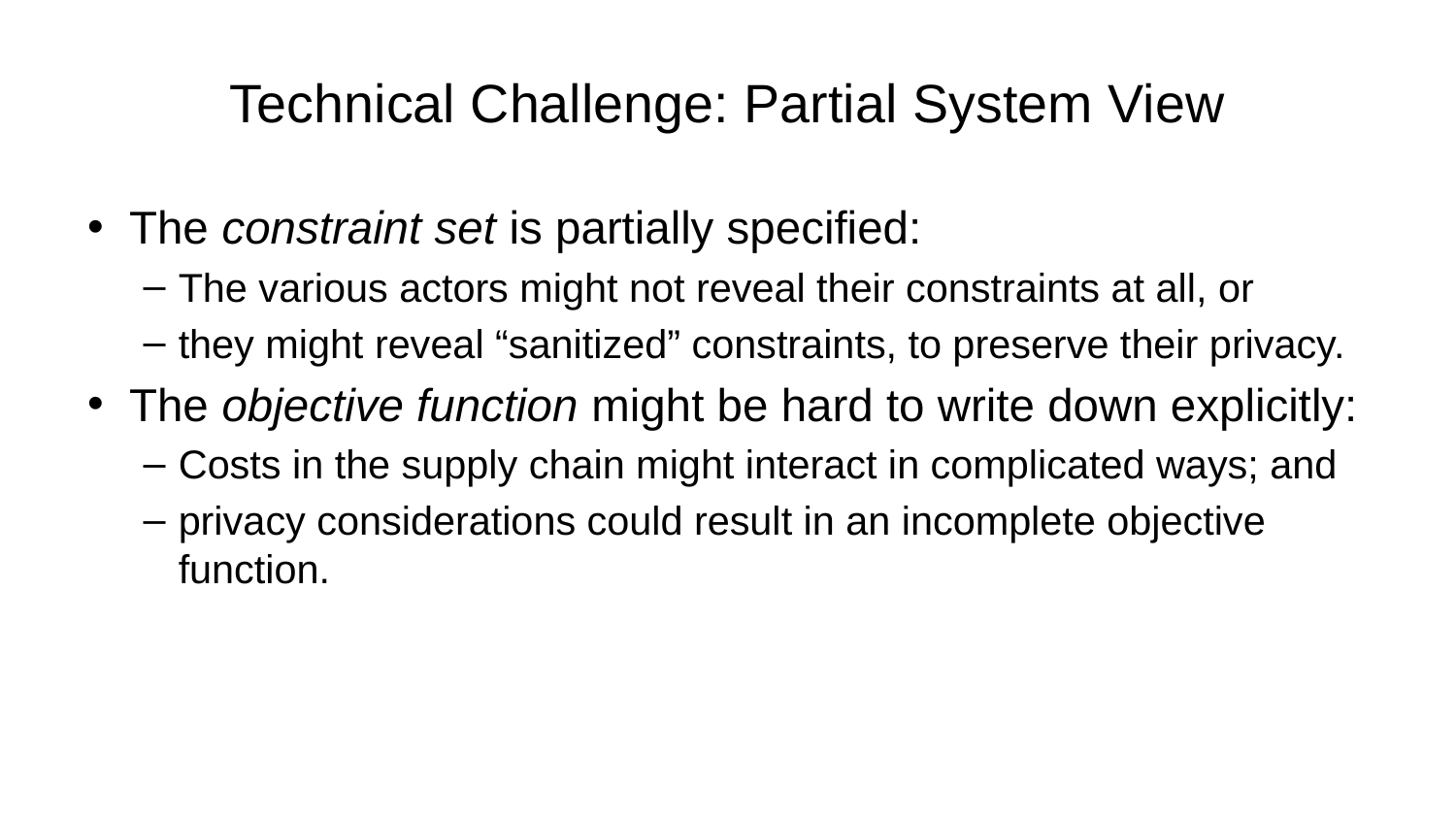

# Technical Challenge: Partial System View
The constraint set is partially specified:
The various actors might not reveal their constraints at all, or
they might reveal “sanitized” constraints, to preserve their privacy.
The objective function might be hard to write down explicitly:
Costs in the supply chain might interact in complicated ways; and
privacy considerations could result in an incomplete objective function.